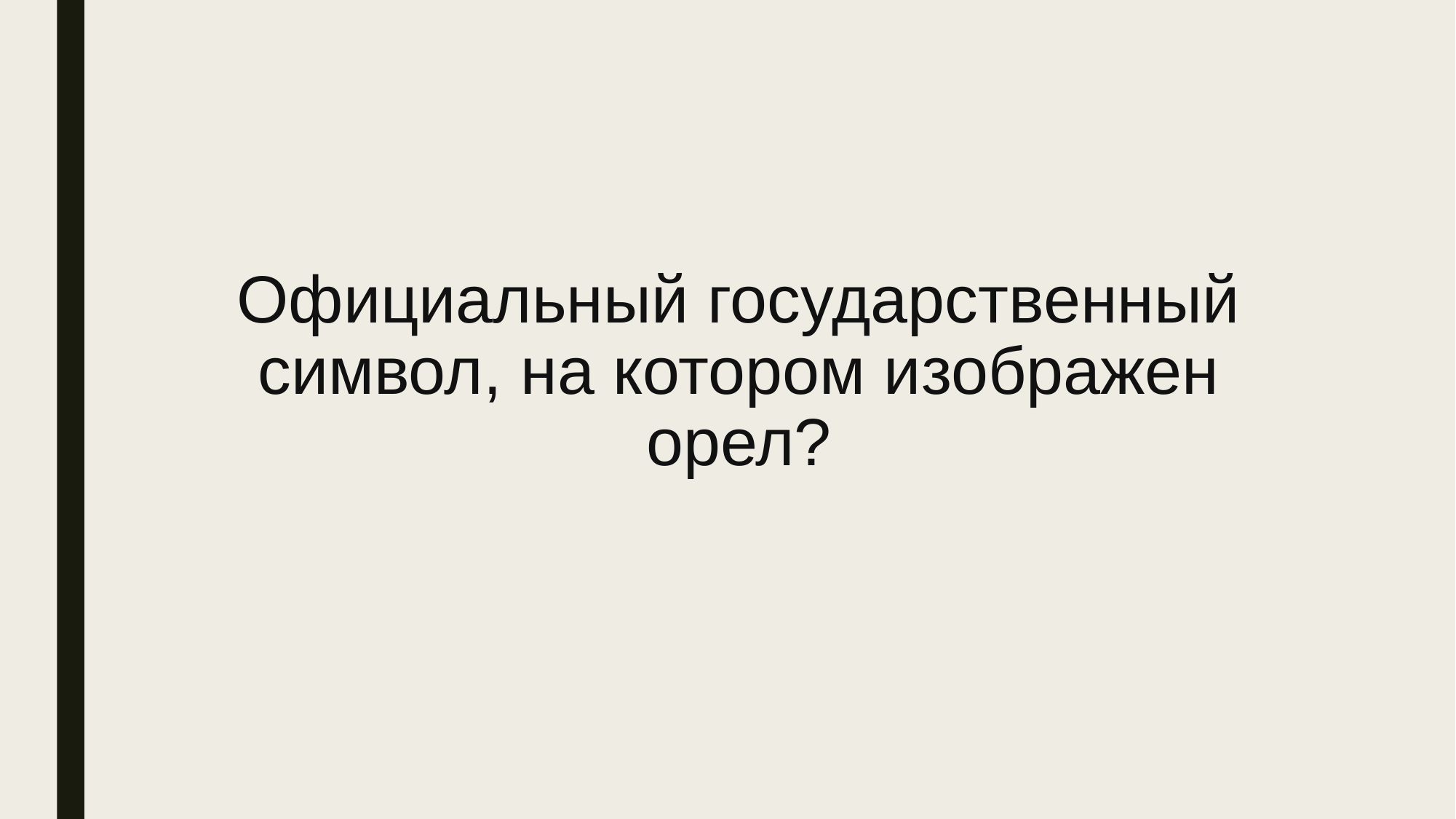

# Официальный государственный символ, на котором изображен орел?